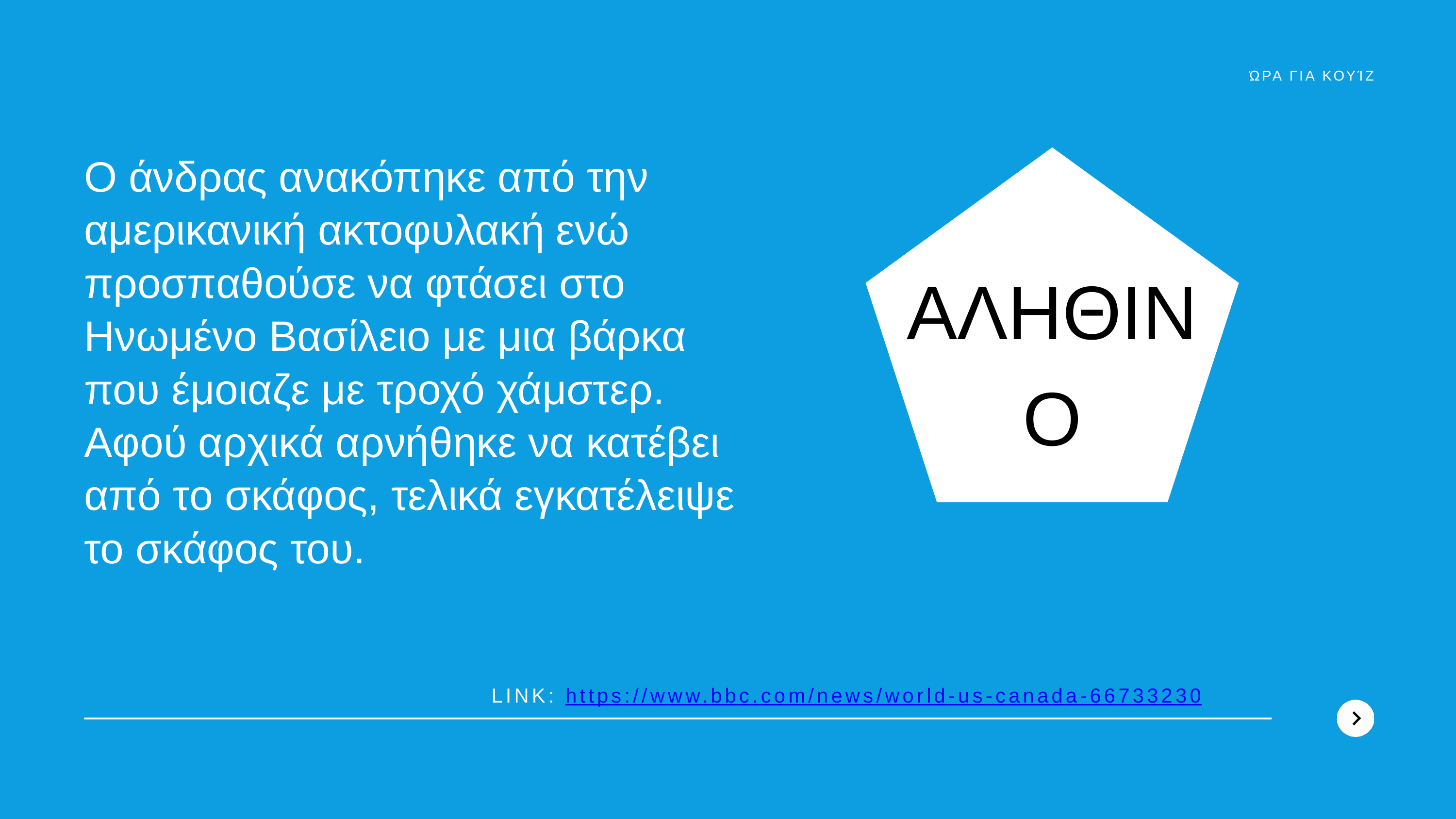

ΏΡΑ ΓΙΑ ΚΟΥΊΖ
Ο άνδρας ανακόπηκε από την αμερικανική ακτοφυλακή ενώ προσπαθούσε να φτάσει στο Ηνωμένο Βασίλειο με μια βάρκα που έμοιαζε με τροχό χάμστερ. Αφού αρχικά αρνήθηκε να κατέβει από το σκάφος, τελικά εγκατέλειψε το σκάφος του.

ΑΛΗΘΙΝΟ
LINK: https://www.bbc.com/news/world-us-canada-66733230